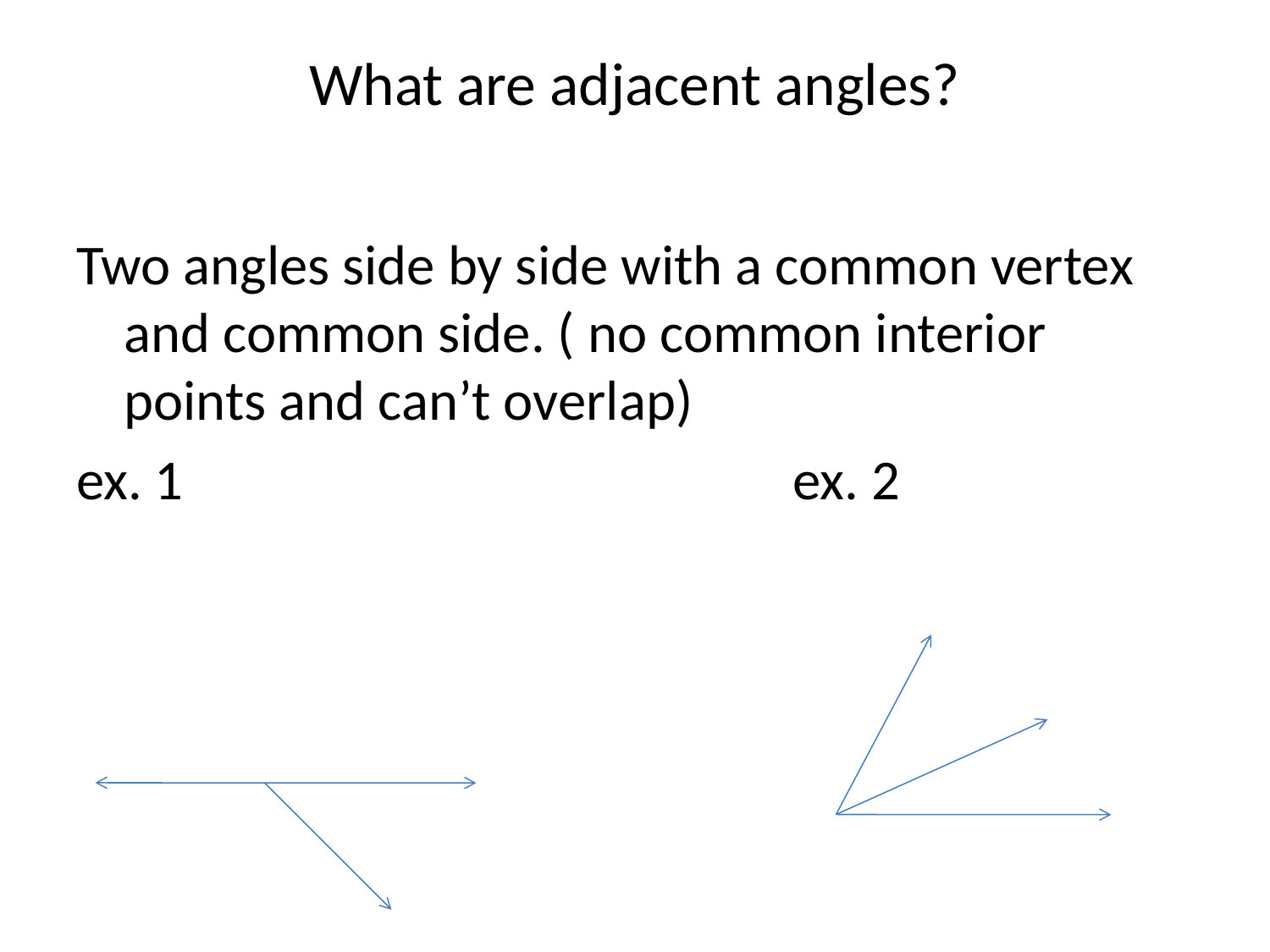

# What are adjacent angles?
Two angles side by side with a common vertex and common side. ( no common interior points and can’t overlap)
ex. 1                                                ex. 2